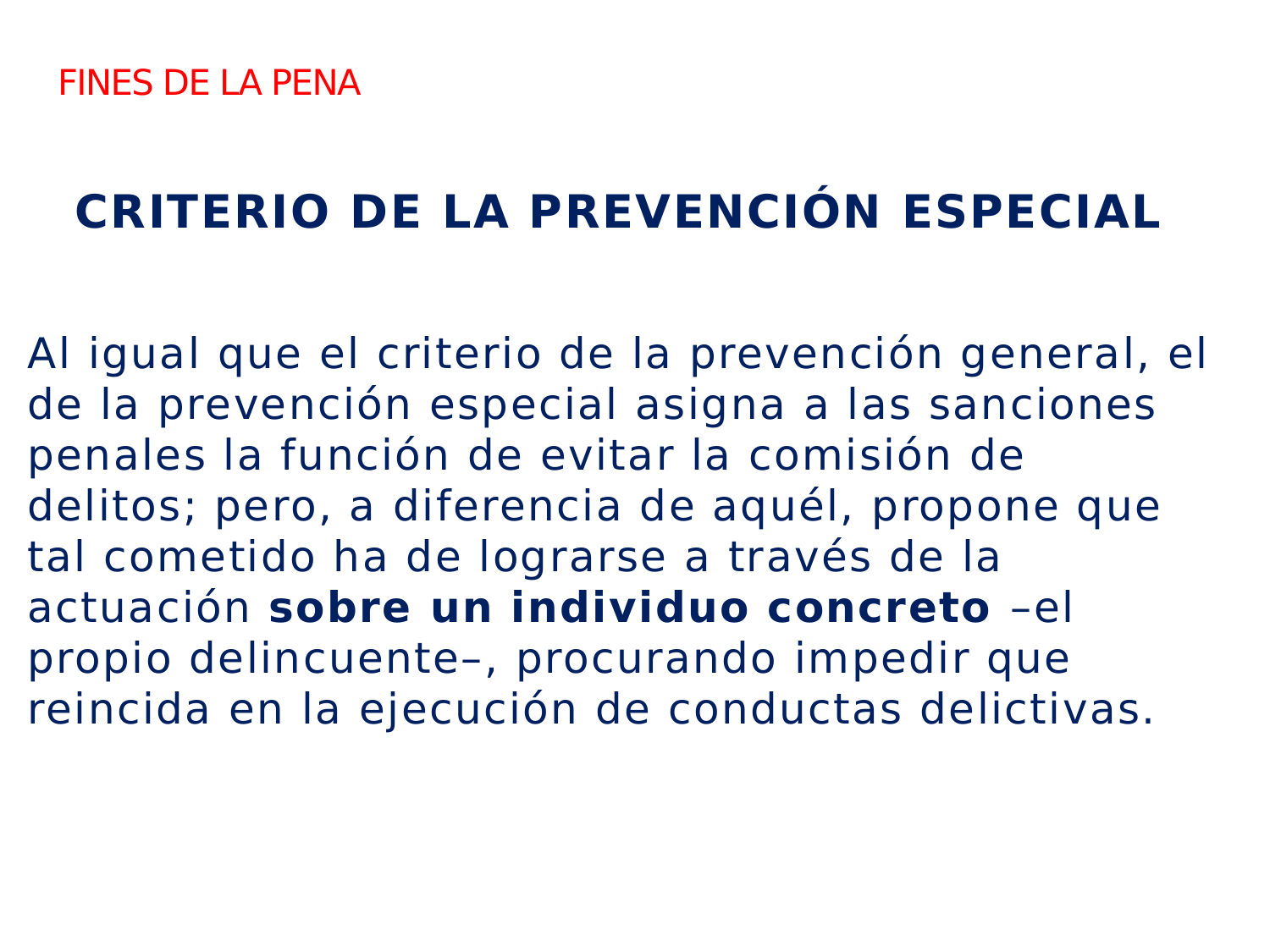

# FINES DE LA pena
CRITERIO DE LA PREVENCIÓN ESPECIAL

Al igual que el criterio de la prevención general, el de la prevención especial asigna a las sanciones penales la función de evitar la comisión de delitos; pero, a diferencia de aquél, propone que tal cometido ha de lograrse a través de la actuación sobre un individuo concreto –el propio delincuente–, procurando impedir que reincida en la ejecución de conductas delictivas.

25
Sebastian Valenzuela A. /El Salvador /Marzo 2013